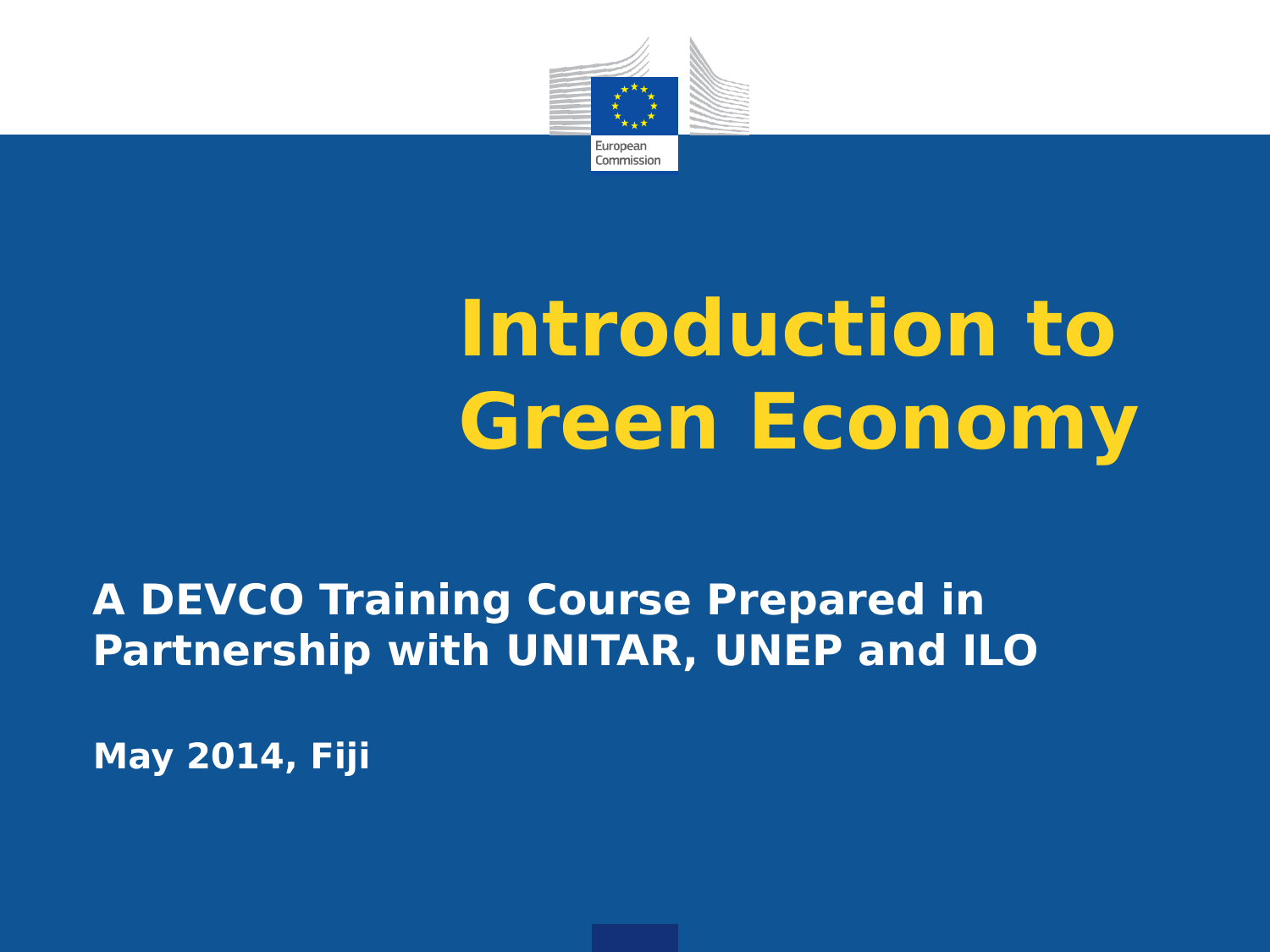

# Introduction to Green Economy
A DEVCO Training Course Prepared in Partnership with UNITAR, UNEP and ILO

May 2014, Fiji